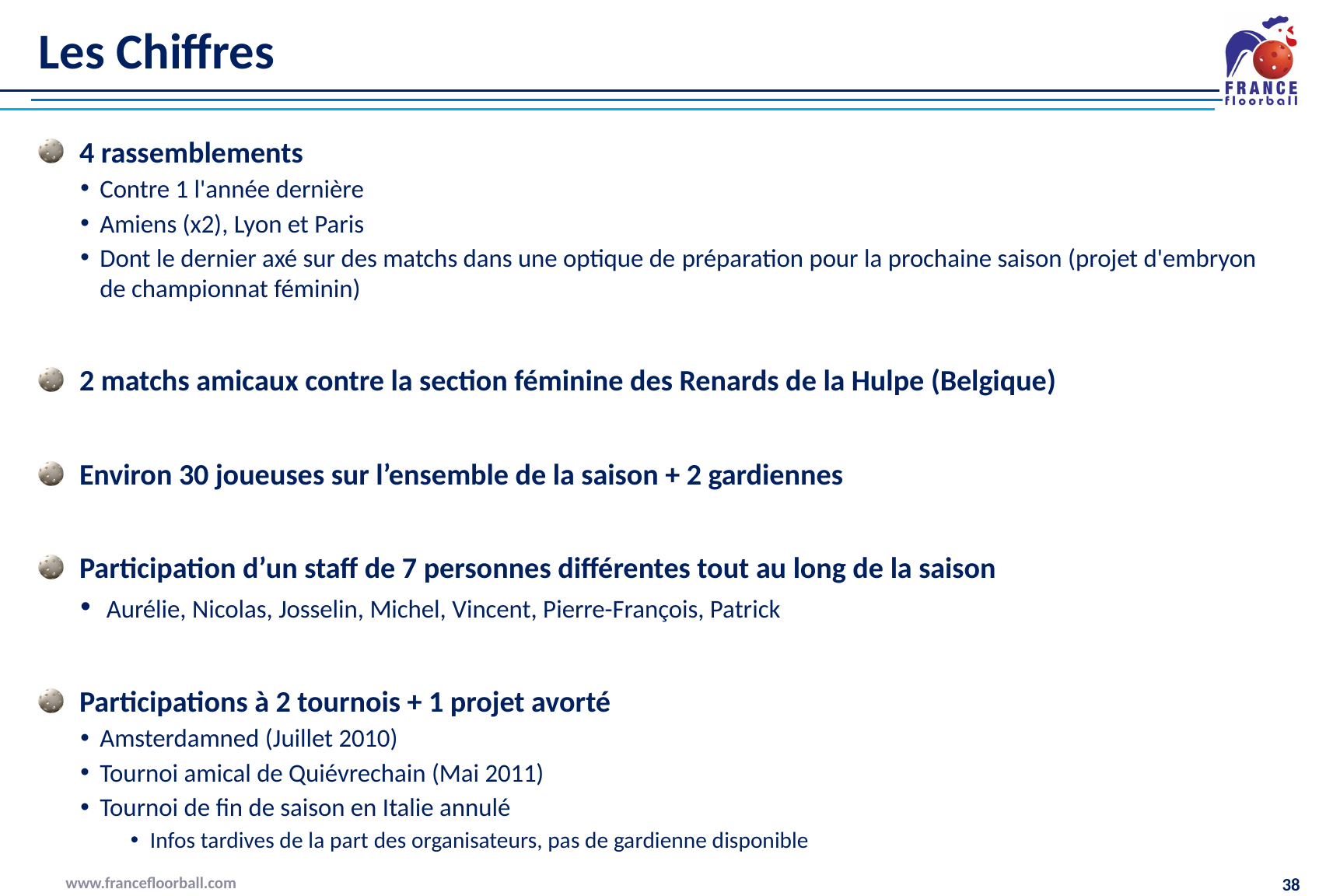

# Les Chiffres
4 rassemblements
Contre 1 l'année dernière
Amiens (x2), Lyon et Paris
Dont le dernier axé sur des matchs dans une optique de préparation pour la prochaine saison (projet d'embryon de championnat féminin)

2 matchs amicaux contre la section féminine des Renards de la Hulpe (Belgique)

Environ 30 joueuses sur l’ensemble de la saison + 2 gardiennes

Participation d’un staff de 7 personnes différentes tout au long de la saison
 Aurélie, Nicolas, Josselin, Michel, Vincent, Pierre-François, Patrick

Participations à 2 tournois + 1 projet avorté
Amsterdamned (Juillet 2010)
Tournoi amical de Quiévrechain (Mai 2011)
Tournoi de fin de saison en Italie annulé
Infos tardives de la part des organisateurs, pas de gardienne disponible

www.francefloorball.com
38